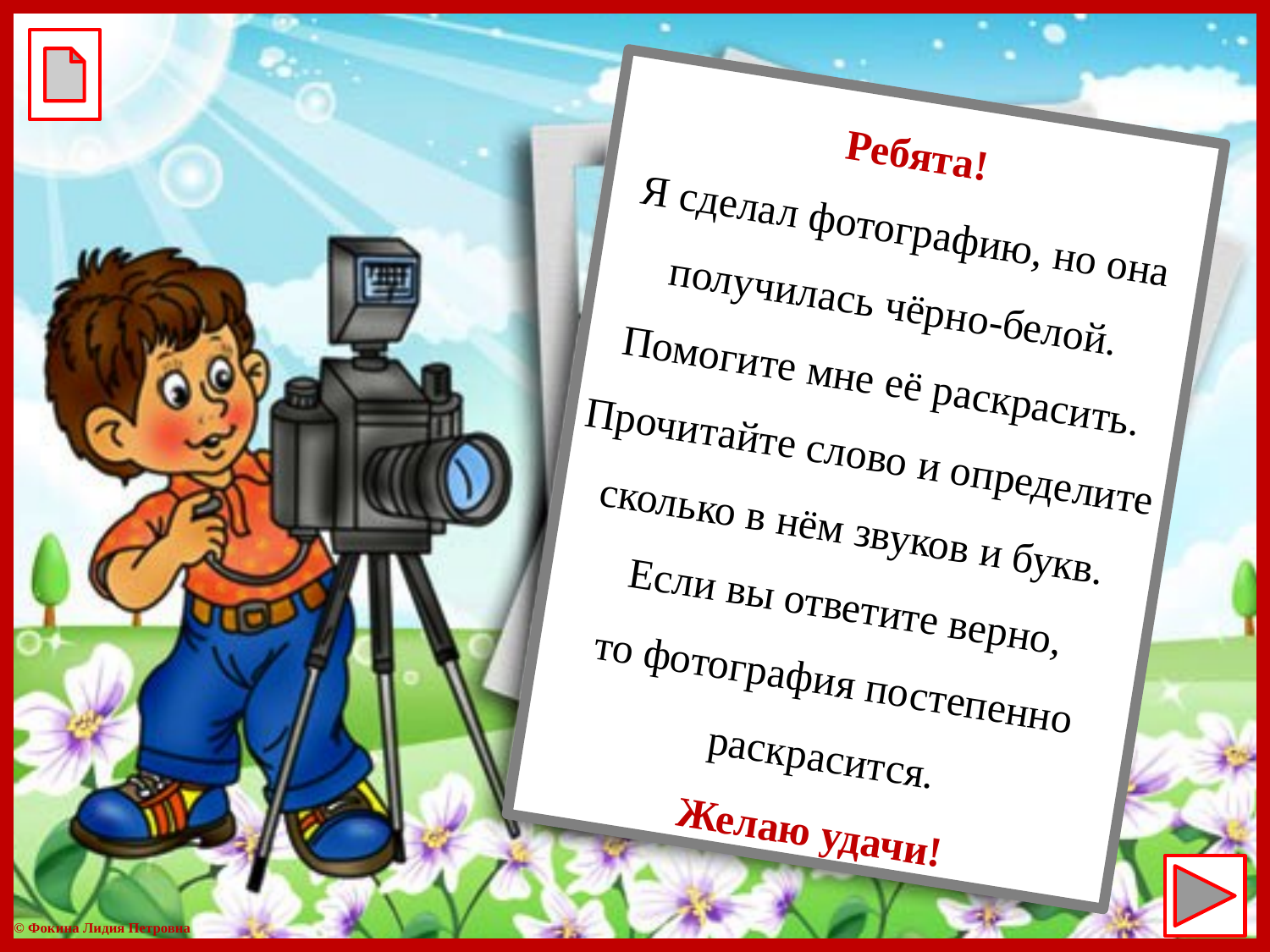

Ребята!
Я сделал фотографию, но она получилась чёрно-белой. Помогите мне её раскрасить. Прочитайте слово и определите сколько в нём звуков и букв.
Если вы ответите верно,
то фотография постепенно раскрасится.
Желаю удачи!